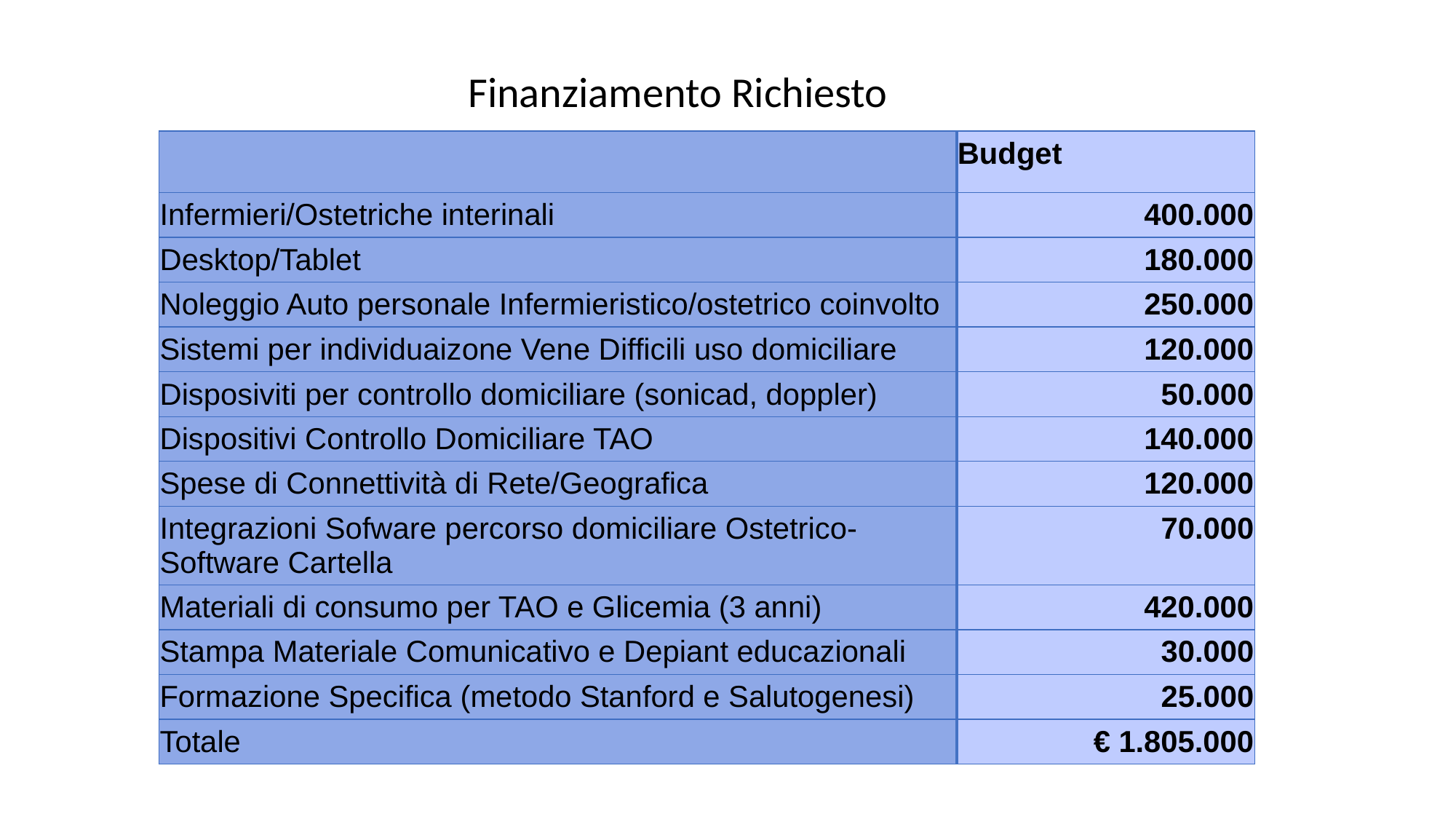

Finanziamento Richiesto
|  | Budget |
| --- | --- |
| Infermieri/Ostetriche interinali | 400.000 |
| Desktop/Tablet | 180.000 |
| Noleggio Auto personale Infermieristico/ostetrico coinvolto | 250.000 |
| Sistemi per individuaizone Vene Difficili uso domiciliare | 120.000 |
| Disposiviti per controllo domiciliare (sonicad, doppler) | 50.000 |
| Dispositivi Controllo Domiciliare TAO | 140.000 |
| Spese di Connettività di Rete/Geografica | 120.000 |
| Integrazioni Sofware percorso domiciliare Ostetrico- Software Cartella | 70.000 |
| Materiali di consumo per TAO e Glicemia (3 anni) | 420.000 |
| Stampa Materiale Comunicativo e Depiant educazionali | 30.000 |
| Formazione Specifica (metodo Stanford e Salutogenesi) | 25.000 |
| Totale | € 1.805.000 |